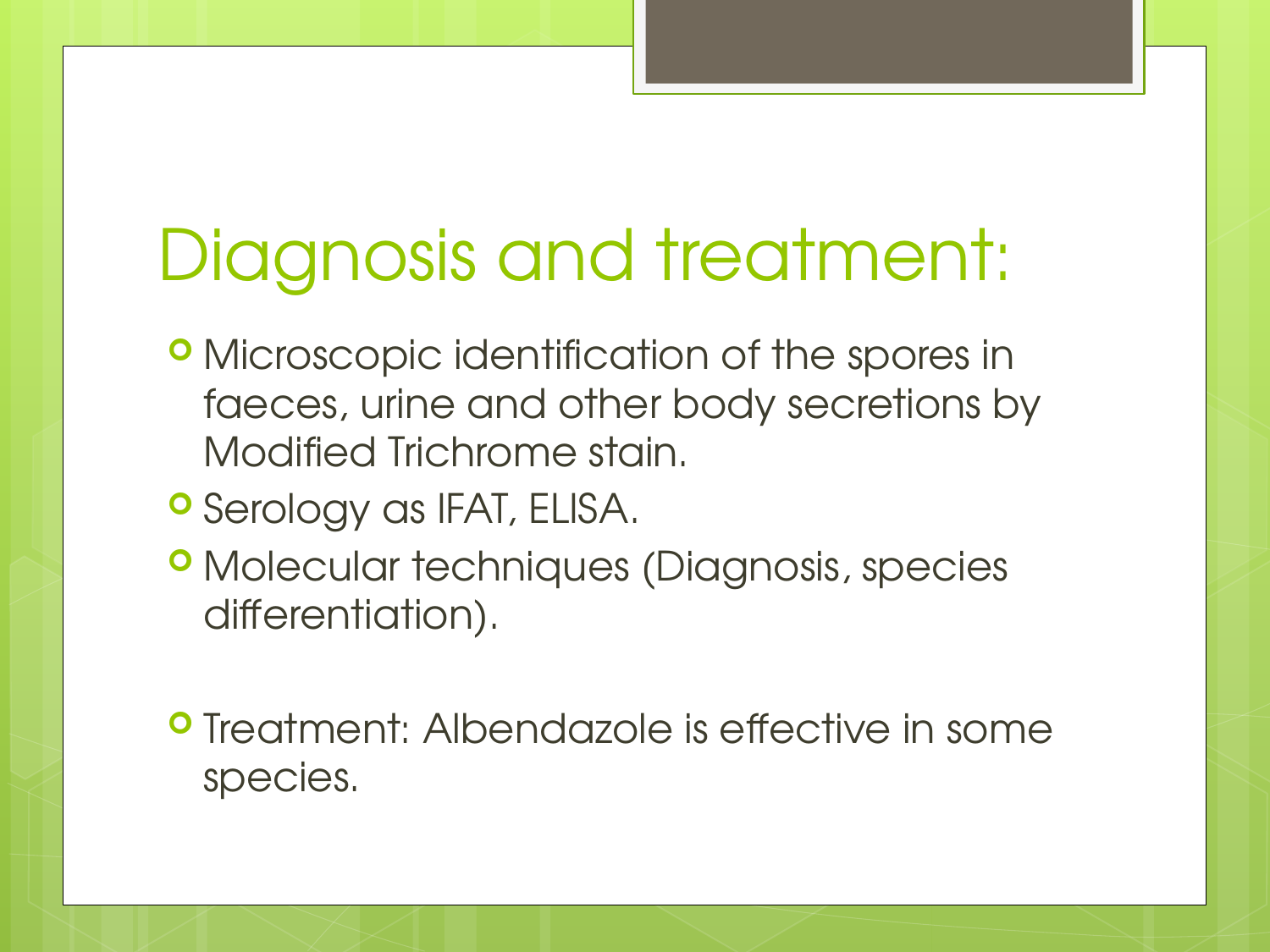

# Diagnosis and treatment:
Microscopic identification of the spores in faeces, urine and other body secretions by Modified Trichrome stain.
Serology as IFAT, ELISA.
Molecular techniques (Diagnosis, species differentiation).

Treatment: Albendazole is effective in some species.